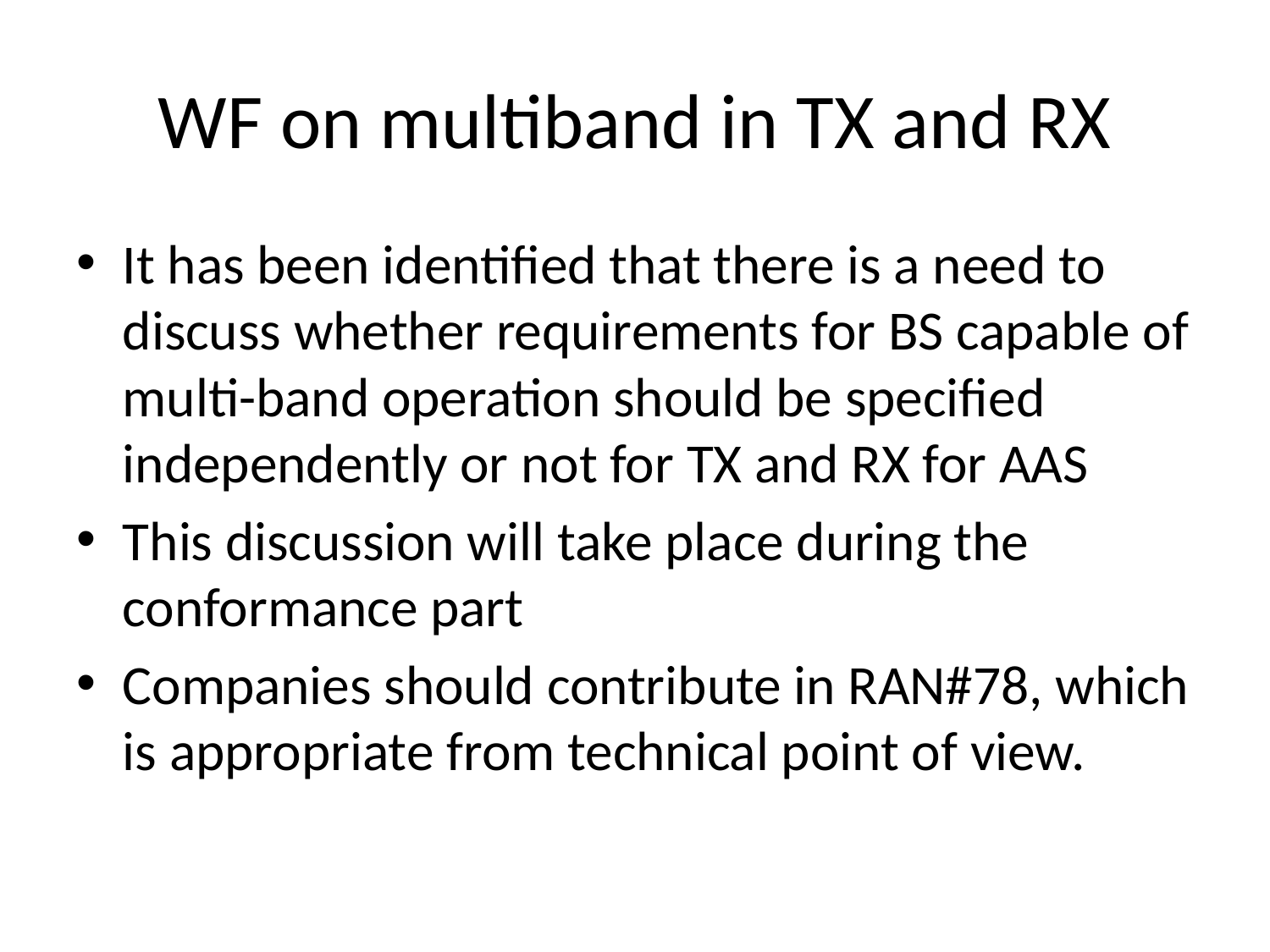

# WF on multiband in TX and RX
It has been identified that there is a need to discuss whether requirements for BS capable of multi-band operation should be specified independently or not for TX and RX for AAS
This discussion will take place during the conformance part
Companies should contribute in RAN#78, which is appropriate from technical point of view.